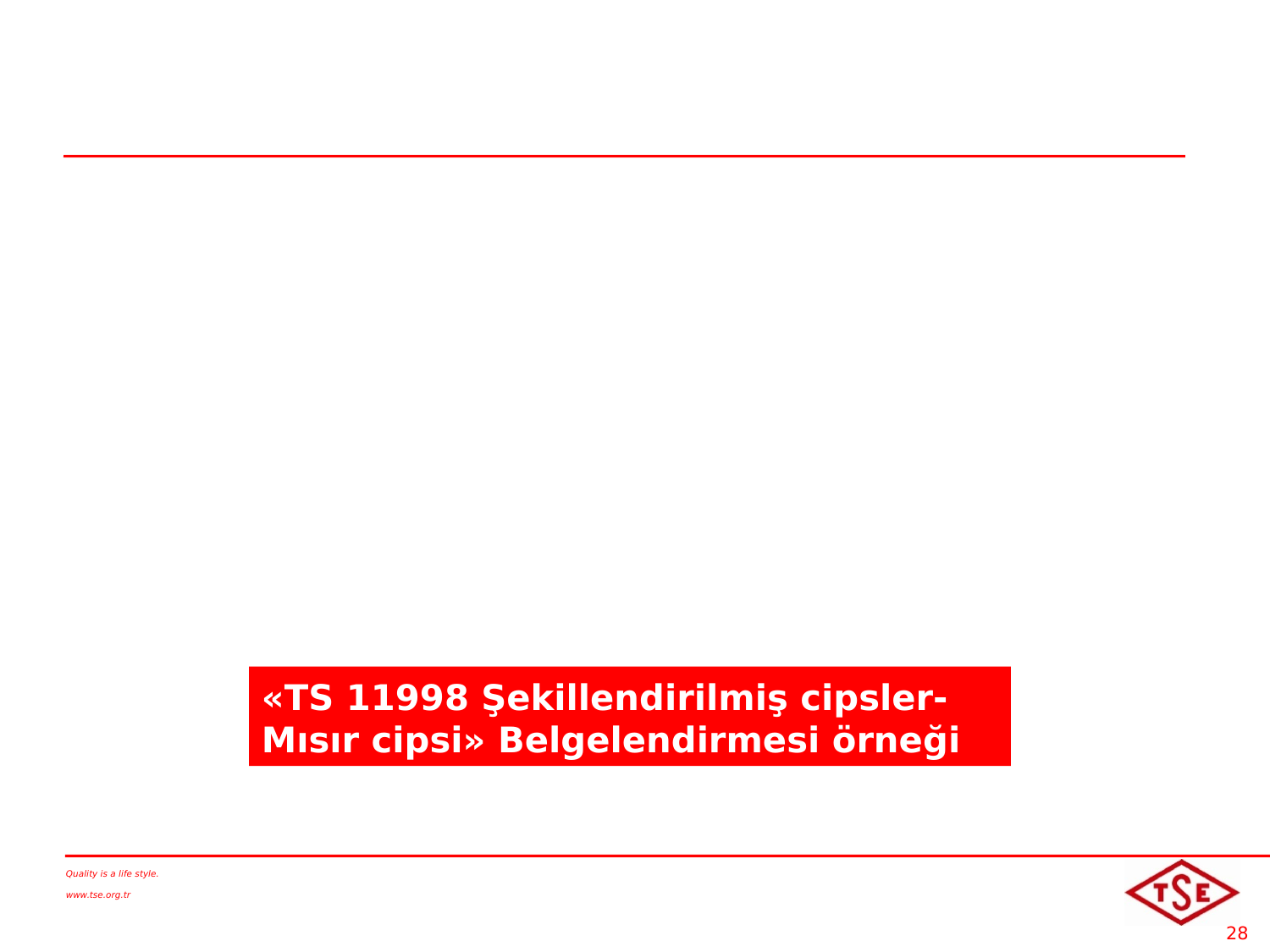

# «TS 11998 Şekillendirilmiş cipsler-Mısır cipsi» Belgelendirmesi örneği

Quality is a life style.

www.tse.org.tr
28